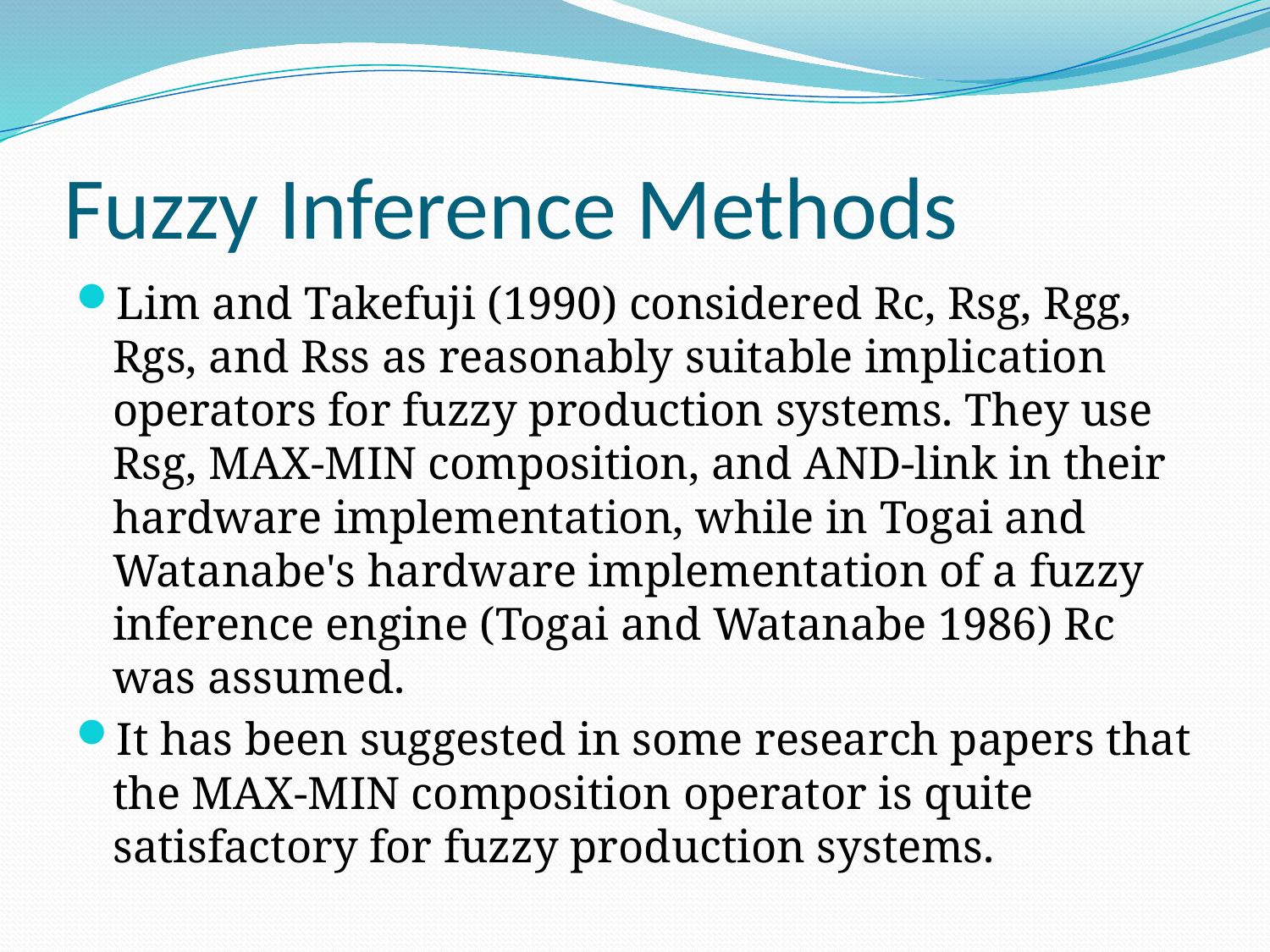

# Fuzzy Inference Methods
Lim and Takefuji (1990) considered Rc, Rsg, Rgg, Rgs, and Rss as reasonably suitable implication operators for fuzzy production systems. They use Rsg, MAX-MIN composition, and AND-link in their hardware implementation, while in Togai and Watanabe's hardware implementation of a fuzzy inference engine (Togai and Watanabe 1986) Rc was assumed.
It has been suggested in some research papers that the MAX-MIN composition operator is quite satisfactory for fuzzy production systems.